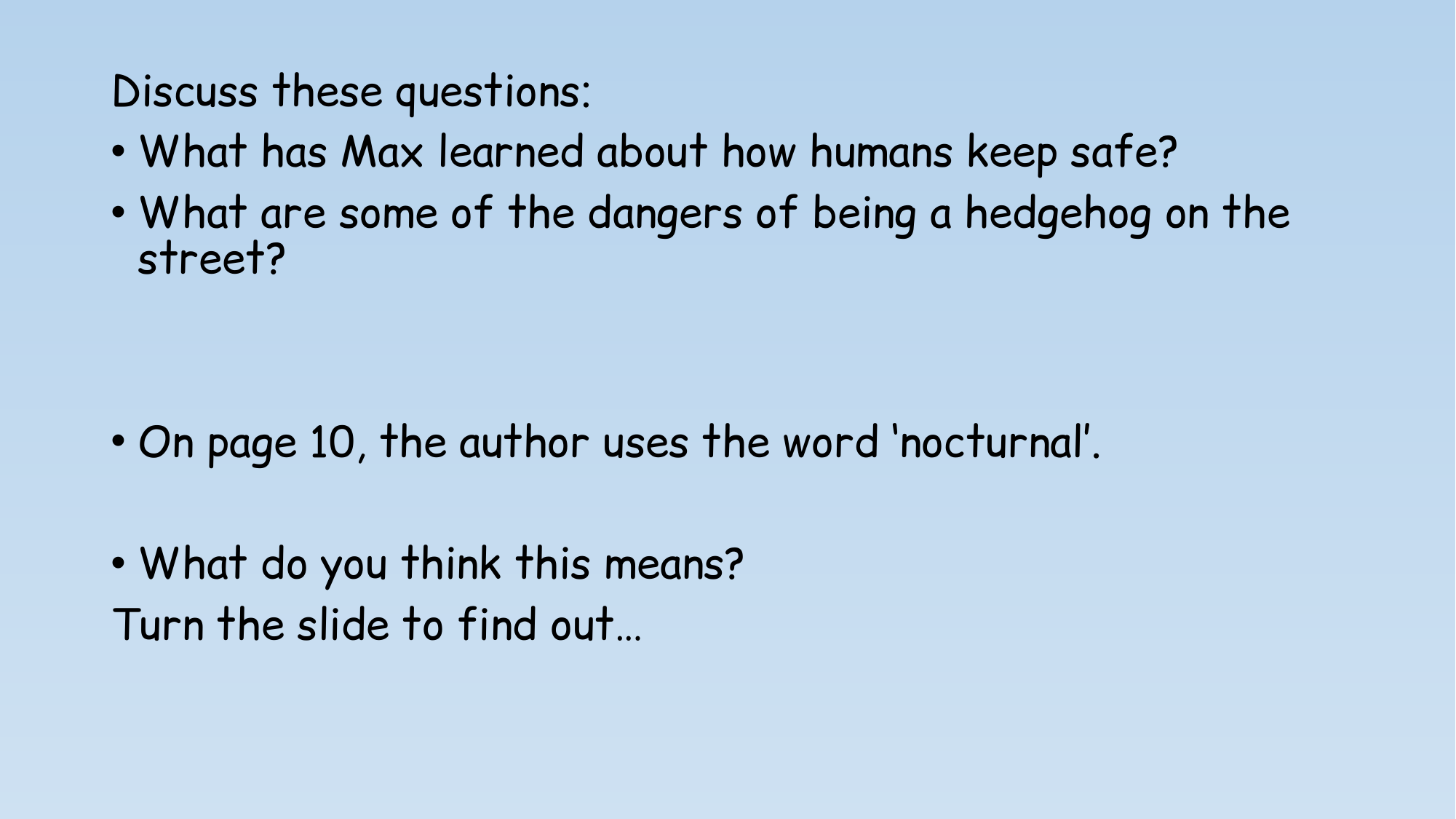

Discuss these questions:
What has Max learned about how humans keep safe?
What are some of the dangers of being a hedgehog on the street?

On page 10, the author uses the word ‘nocturnal’.

What do you think this means?
Turn the slide to find out…